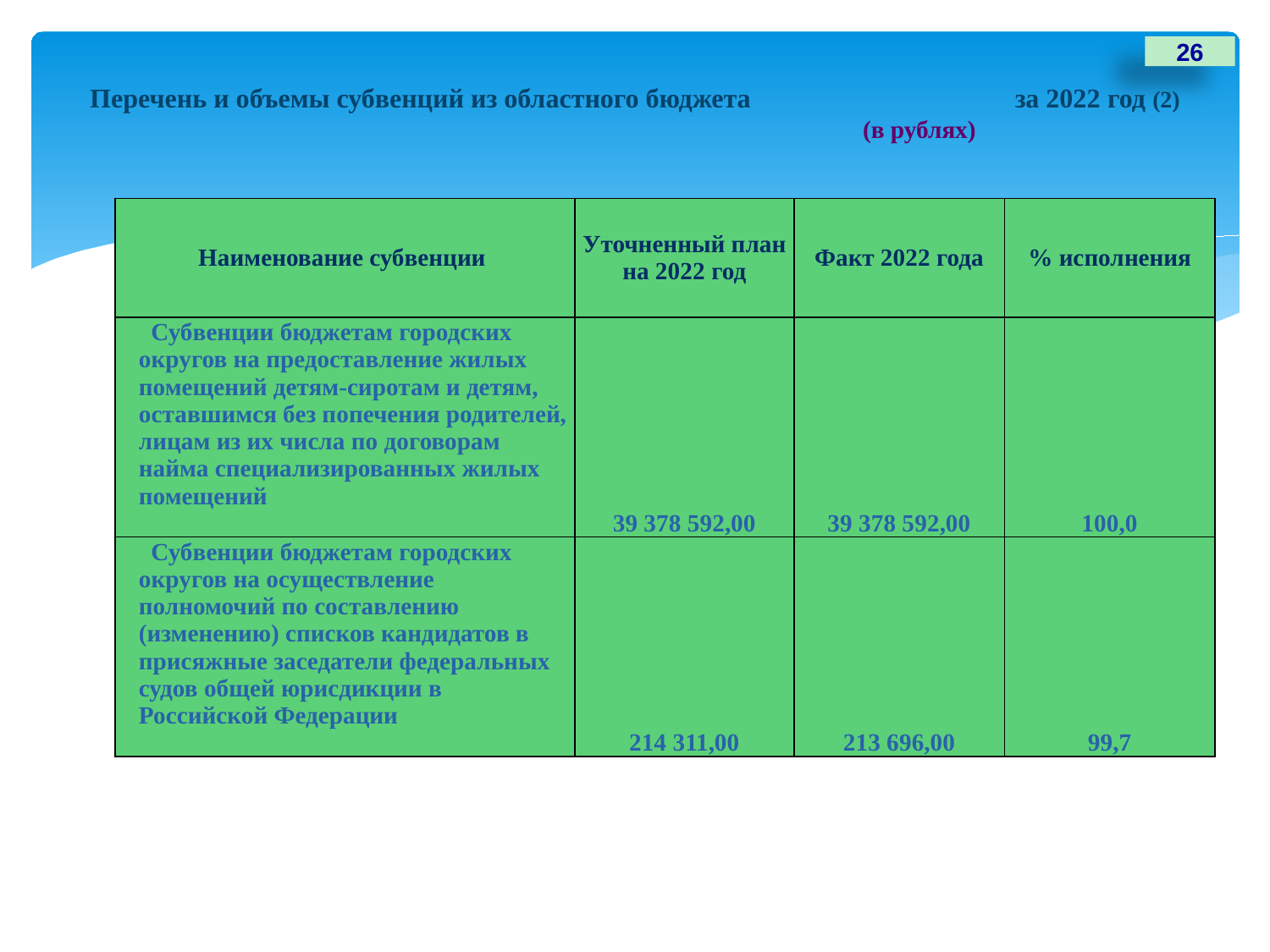

26
# Перечень и объемы субвенций из областного бюджета                                       за 2022 год (2) (в рублях)
| Наименование субвенции | Уточненный план на 2022 год | Факт 2022 года | % исполнения |
| --- | --- | --- | --- |
| Субвенции бюджетам городских округов на предоставление жилых помещений детям-сиротам и детям, оставшимся без попечения родителей, лицам из их числа по договорам найма специализированных жилых помещений | 39 378 592,00 | 39 378 592,00 | 100,0 |
| Субвенции бюджетам городских округов на осуществление полномочий по составлению (изменению) списков кандидатов в присяжные заседатели федеральных судов общей юрисдикции в Российской Федерации | 214 311,00 | 213 696,00 | 99,7 |